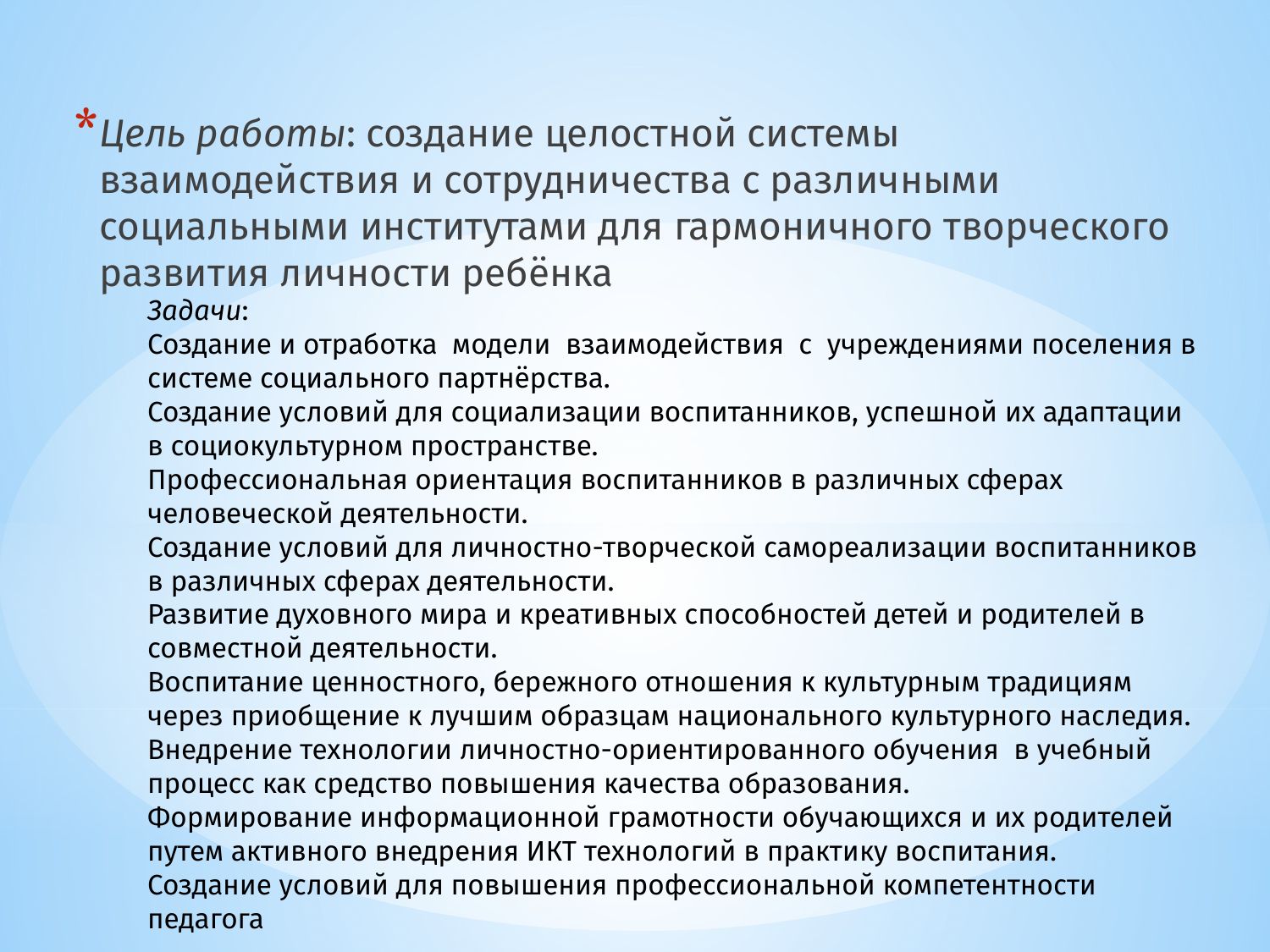

Цель работы: создание целостной системы взаимодействия и сотрудничества с различными социальными институтами для гармоничного творческого развития личности ребёнка
Задачи:
Создание и отработка  модели  взаимодействия  с  учреждениями поселения в системе социального партнёрства.
Создание условий для социализации воспитанников, успешной их адаптации в социокультурном пространстве.
Профессиональная ориентация воспитанников в различных сферах человеческой деятельности.
Создание условий для личностно-творческой самореализации воспитанников в различных сферах деятельности.
Развитие духовного мира и креативных способностей детей и родителей в совместной деятельности.
Воспитание ценностного, бережного отношения к культурным традициям через приобщение к лучшим образцам национального культурного наследия.
Внедрение технологии личностно-ориентированного обучения  в учебный процесс как средство повышения качества образования.
Формирование информационной грамотности обучающихся и их родителей путем активного внедрения ИКТ технологий в практику воспитания.
Создание условий для повышения профессиональной компетентности педагога